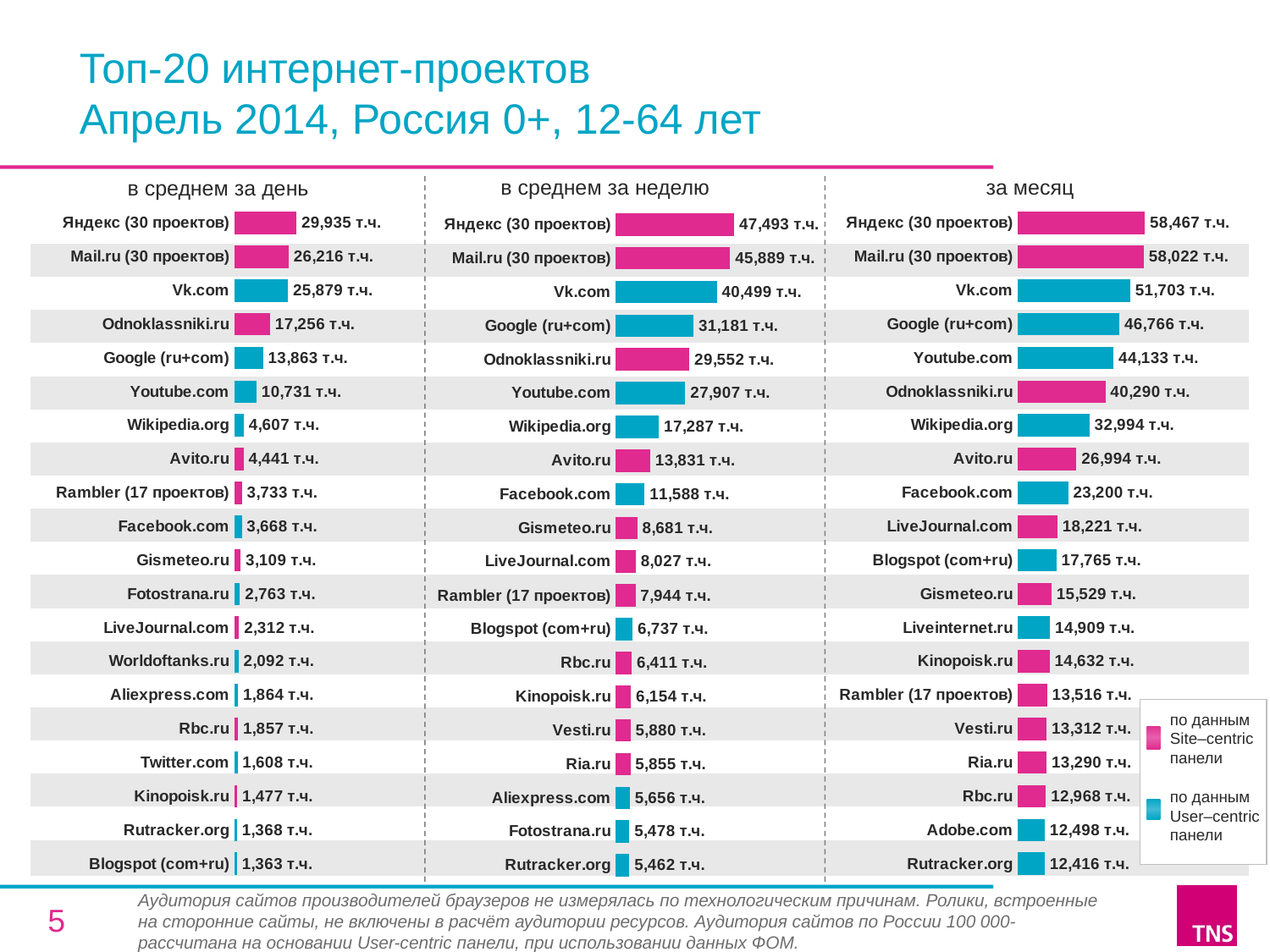

Топ-20 интернет-проектов
Апрель 2014, Россия 0+, 12-64 лет
в среднем за неделю
за месяц
в среднем за день

### Chart

| Category | Average Daily Reach   |
|---|---|
| Яндекс (30 проектов) | 29934.5 |
| Mail.ru (30 проектов) | 26216.1 |
| Vk.com | 25879.0 |
| Odnoklassniki.ru | 17256.2 |
| Google (ru+com) | 13863.1 |
| Youtube.com | 10731.3 |
| Wikipedia.org | 4607.400000000001 |
| Avito.ru | 4440.6 |
| Rambler (17 проектов) | 3733.2 |
| Facebook.com | 3668.0 |
| Gismeteo.ru | 3109.1 |
| Fotostrana.ru | 2763.0 |
| LiveJournal.com | 2311.8 |
| Worldoftanks.ru | 2091.8 |
| Aliexpress.com | 1864.0 |
| Rbc.ru | 1856.5 |
| Twitter.com | 1607.7 |
| Kinopoisk.ru | 1476.7 |
| Rutracker.org | 1368.4 |
| Blogspot (com+ru) | 1362.5 |

### Chart

| Category | Reach   |
|---|---|
| Яндекс (30 проектов) | 58466.6 |
| Mail.ru (30 проектов) | 58021.8 |
| Vk.com | 51702.9 |
| Google (ru+com) | 46765.6 |
| Youtube.com | 44133.4 |
| Odnoklassniki.ru | 40290.0 |
| Wikipedia.org | 32994.0 |
| Avito.ru | 26993.7 |
| Facebook.com | 23200.2 |
| LiveJournal.com | 18221.09999999998 |
| Blogspot (com+ru) | 17765.4 |
| Gismeteo.ru | 15529.4 |
| Liveinternet.ru | 14909.2 |
| Kinopoisk.ru | 14632.3 |
| Rambler (17 проектов) | 13516.1 |
| Vesti.ru | 13311.5 |
| Ria.ru | 13290.2 |
| Rbc.ru | 12967.5 |
| Adobe.com | 12498.1 |
| Rutracker.org | 12416.3 |

### Chart

| Category | Average Weekly Reach   |
|---|---|
| Яндекс (30 проектов) | 47493.1 |
| Mail.ru (30 проектов) | 45889.1 |
| Vk.com | 40499.2 |
| Google (ru+com) | 31180.5 |
| Odnoklassniki.ru | 29552.0 |
| Youtube.com | 27907.0 |
| Wikipedia.org | 17286.7 |
| Avito.ru | 13831.3 |
| Facebook.com | 11587.9 |
| Gismeteo.ru | 8680.6 |
| LiveJournal.com | 8026.5 |
| Rambler (17 проектов) | 7943.5 |
| Blogspot (com+ru) | 6737.4 |
| Rbc.ru | 6410.6 |
| Kinopoisk.ru | 6153.7 |
| Vesti.ru | 5879.7 |
| Ria.ru | 5854.9 |
| Aliexpress.com | 5656.1 |
| Fotostrana.ru | 5478.4 |
| Rutracker.org | 5461.8 |
|  |  |
| --- | --- |
|  |  |
|  |  |
|  |  |
|  |  |
|  |  |
|  |  |
|  |  |
|  |  |
|  |  |
|  |  |
|  |  |
|  |  |
|  |  |
|  |  |
|  |  |
|  |  |
|  |  |
|  |  |
|  |  |

по данным Site–centric панели

по данным User–centric  панели

Аудитория сайтов производителей браузеров не измерялась по технологическим причинам. Ролики, встроенные на сторонние сайты, не включены в расчёт аудитории ресурсов. Аудитория сайтов по России 100 000- рассчитана на основании User-centric панели, при использовании данных ФОМ.
5